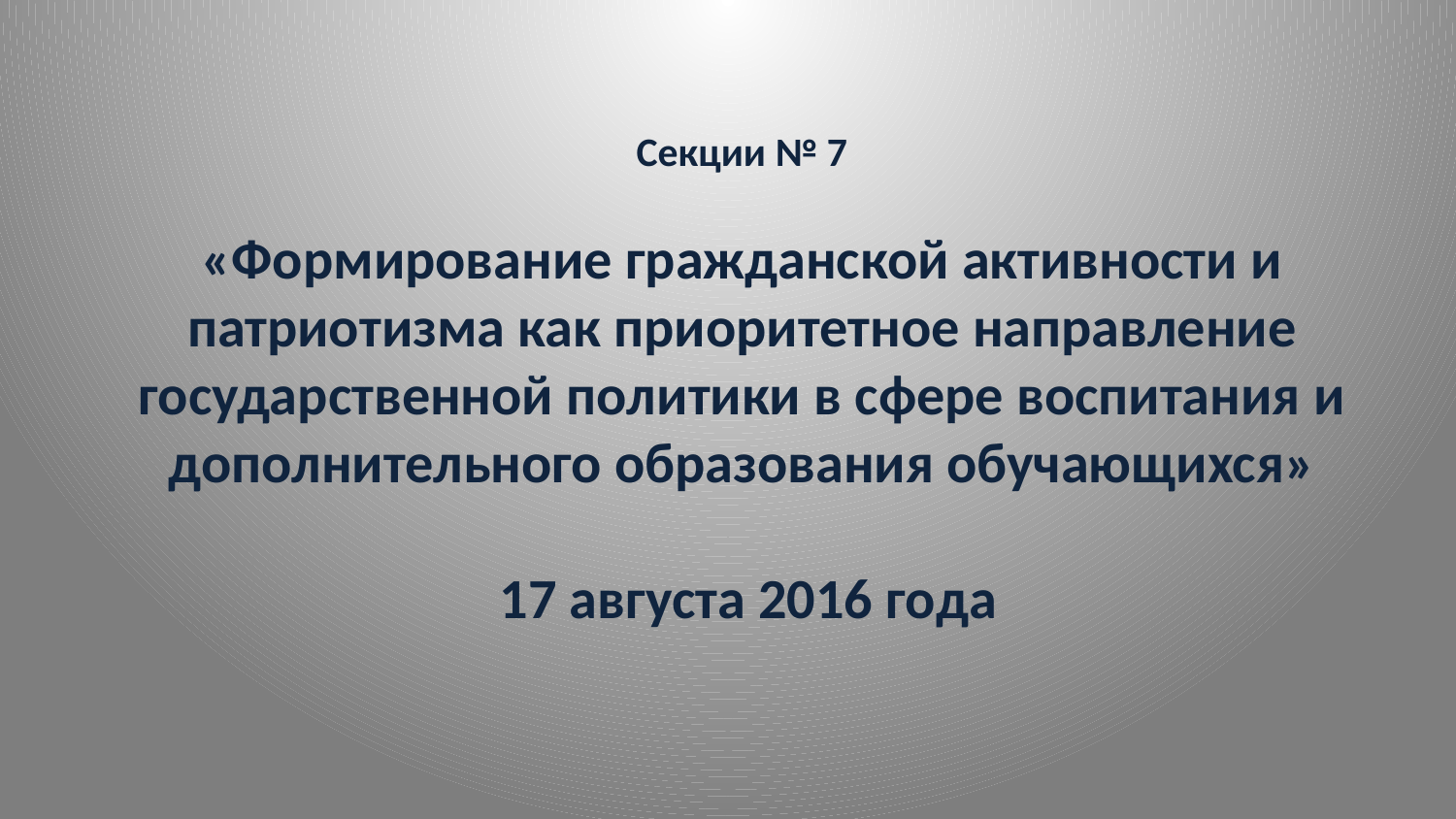

# Секции № 7 «Формирование гражданской активности и патриотизма как приоритетное направление государственной политики в сфере воспитания и дополнительного образования обучающихся» 17 августа 2016 года